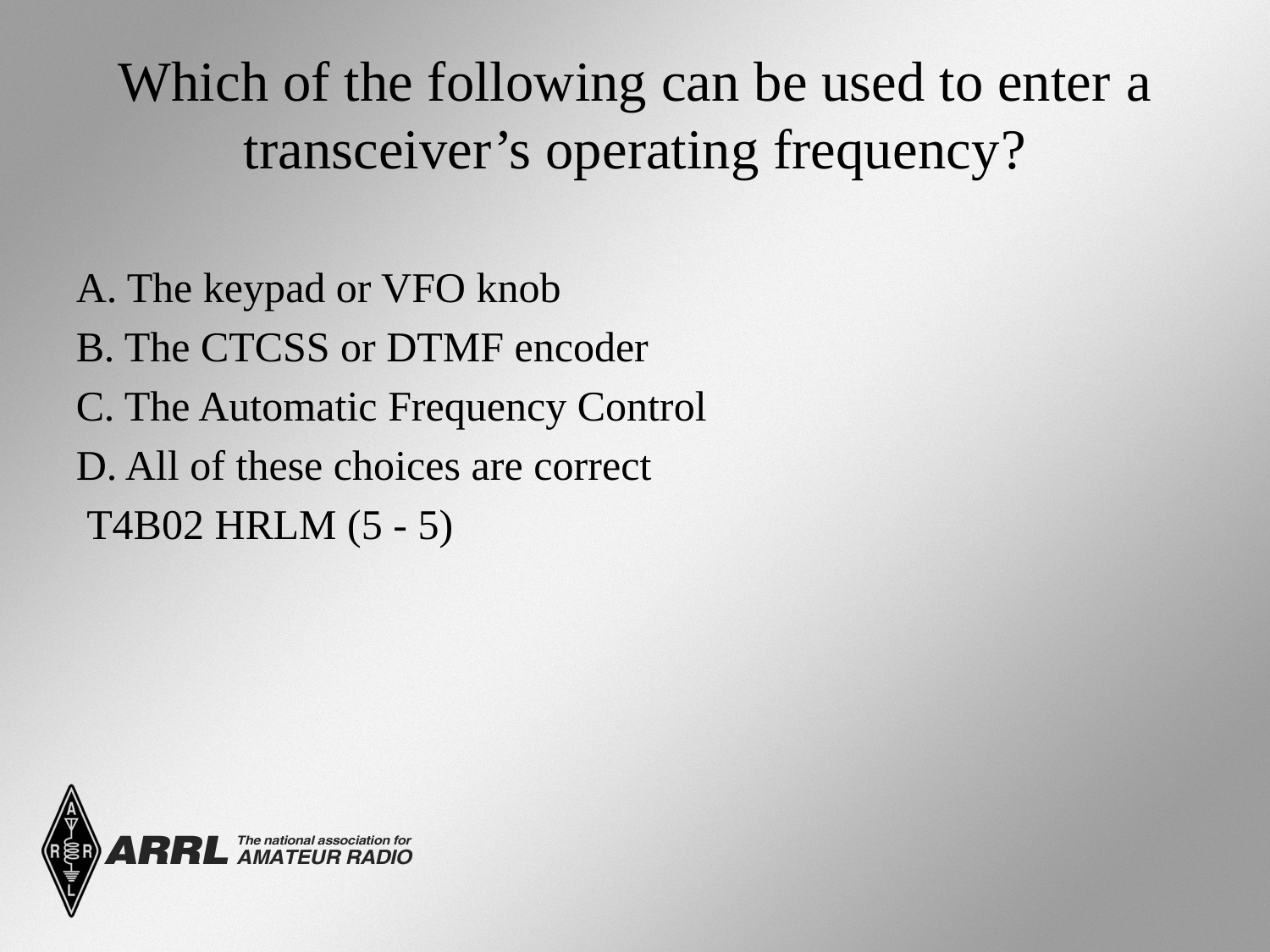

# Which of the following can be used to enter a transceiver’s operating frequency?
A. The keypad or VFO knob
B. The CTCSS or DTMF encoder
C. The Automatic Frequency Control
D. All of these choices are correct
 T4B02 HRLM (5 - 5)